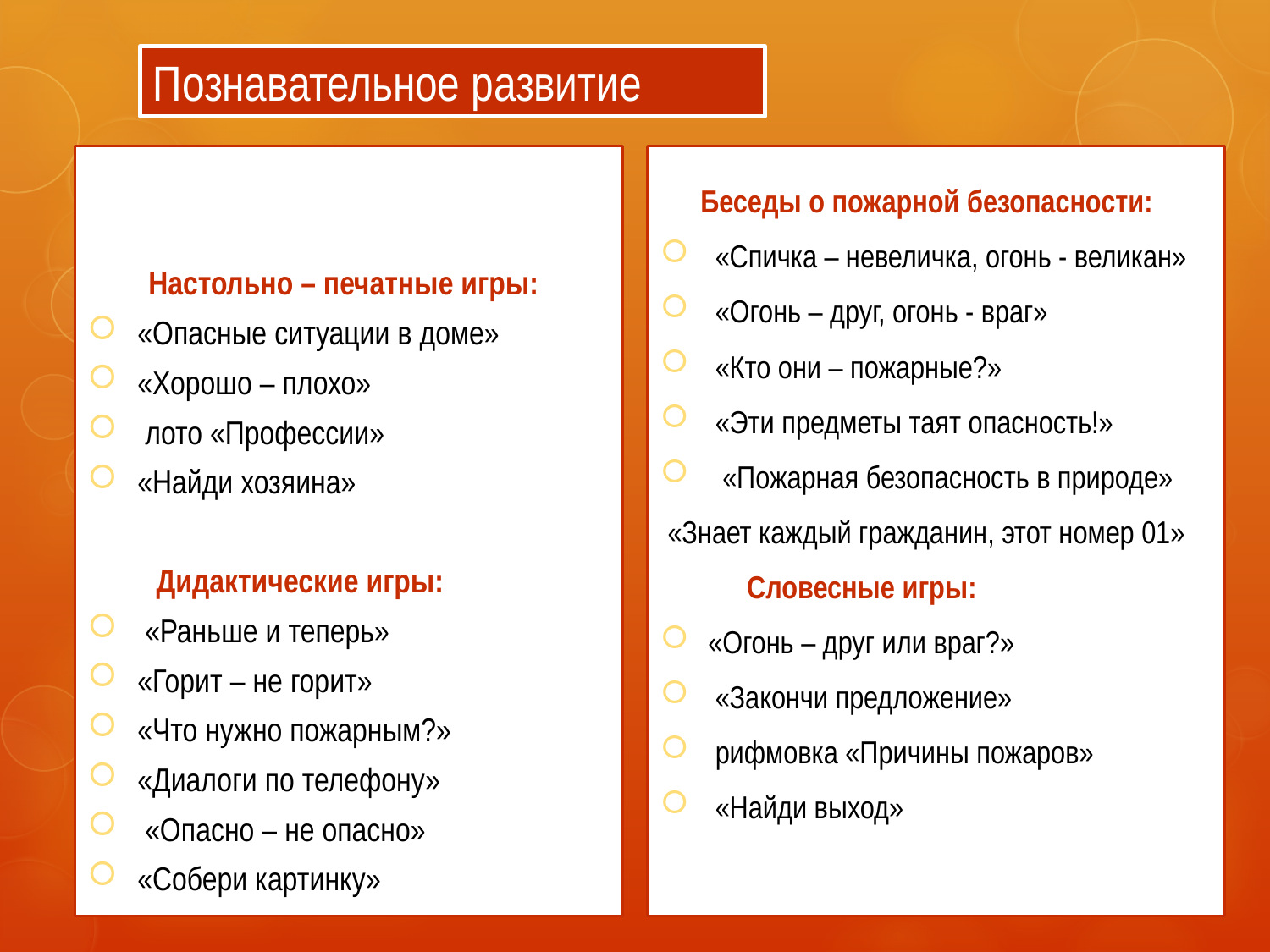

# Познавательное развитие

        Настольно – печатные игры:
«Опасные ситуации в доме»
«Хорошо – плохо»
 лото «Профессии»
«Найди хозяина»

         Дидактические игры:
 «Раньше и теперь»
«Горит – не горит»
«Что нужно пожарным?»
«Диалоги по телефону»
 «Опасно – не опасно»
«Собери картинку»

     Беседы о пожарной безопасности:
 «Спичка – невеличка, огонь - великан»
 «Огонь – друг, огонь - враг»
 «Кто они – пожарные?»
 «Эти предметы таят опасность!»
  «Пожарная безопасность в природе»
 «Знает каждый гражданин, этот номер 01»
            Словесные игры:
«Огонь – друг или враг?»
 «Закончи предложение»
 рифмовка «Причины пожаров»
 «Найди выход»